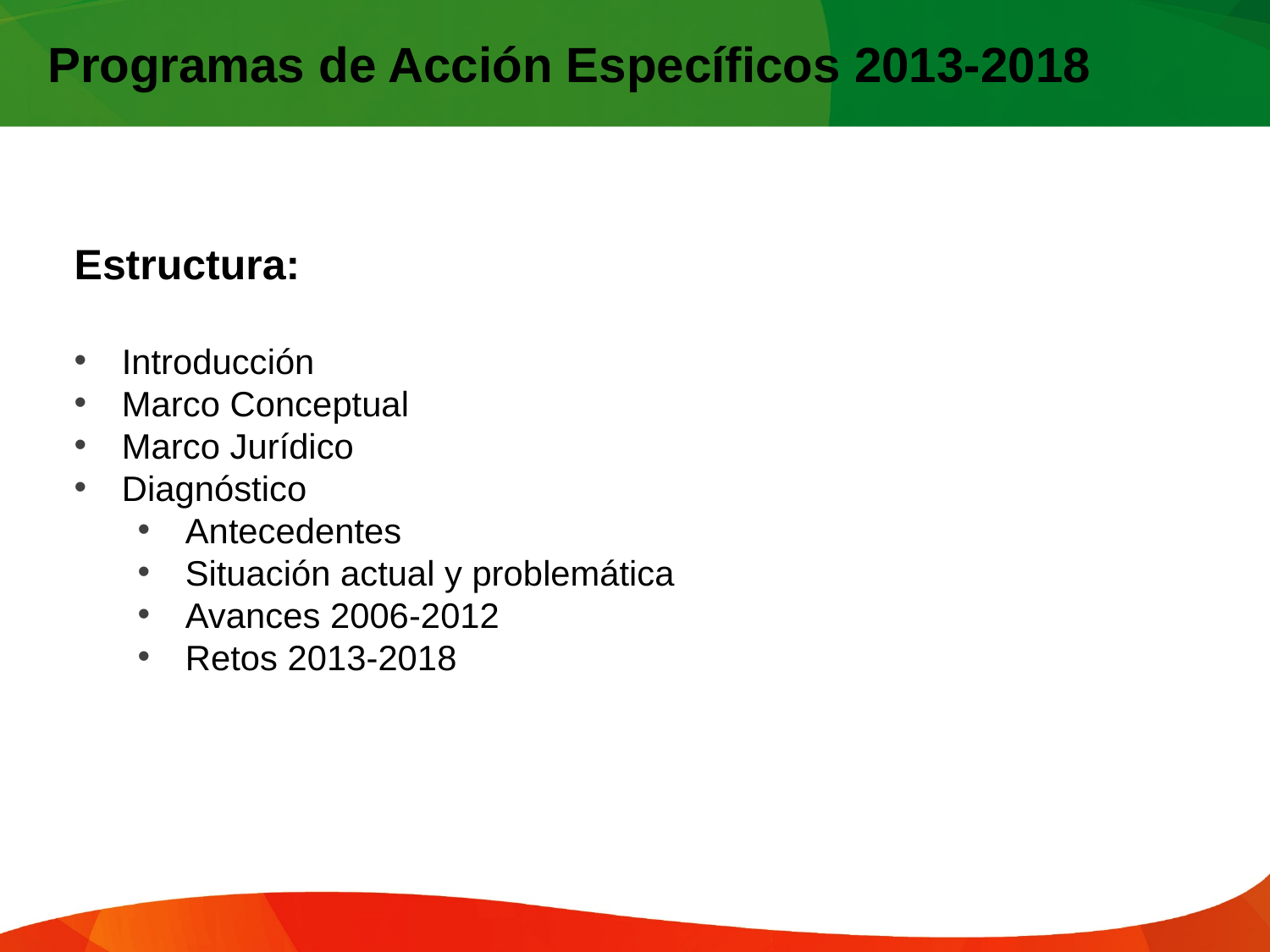

Programas de Acción Específicos 2013-2018
Estructura:

Introducción
Marco Conceptual
Marco Jurídico
Diagnóstico
Antecedentes
Situación actual y problemática
Avances 2006-2012
Retos 2013-2018